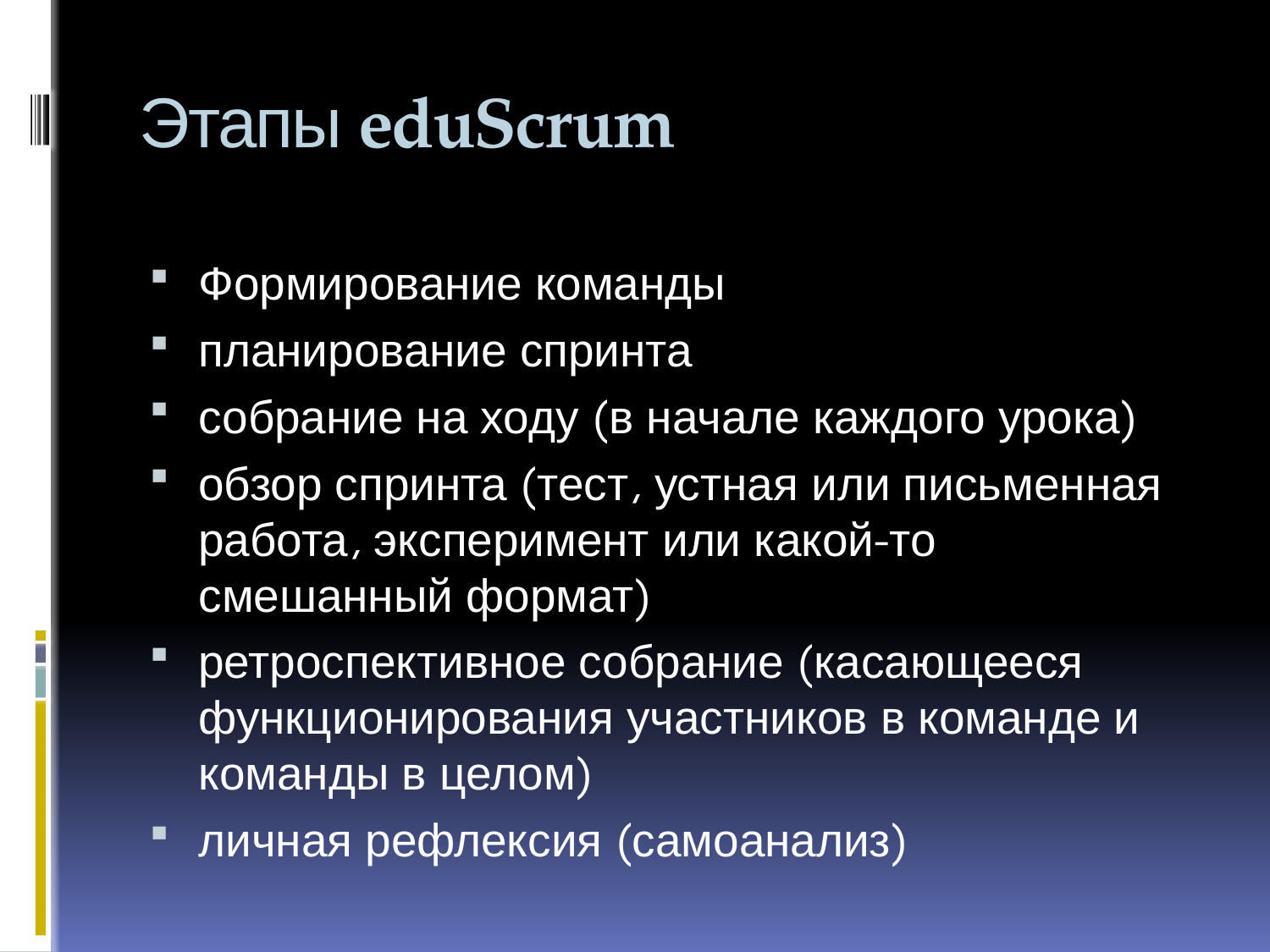

# Этапы eduScrum
Формирование команды
планирование спринта
собрание на ходу (в начале каждого урока)
обзор спринта (тест, устная или письменная работа, эксперимент или какой-то смешанный формат)
ретроспективное собрание (касающееся функционирования участников в команде и команды в целом)
личная рефлексия (самоанализ)